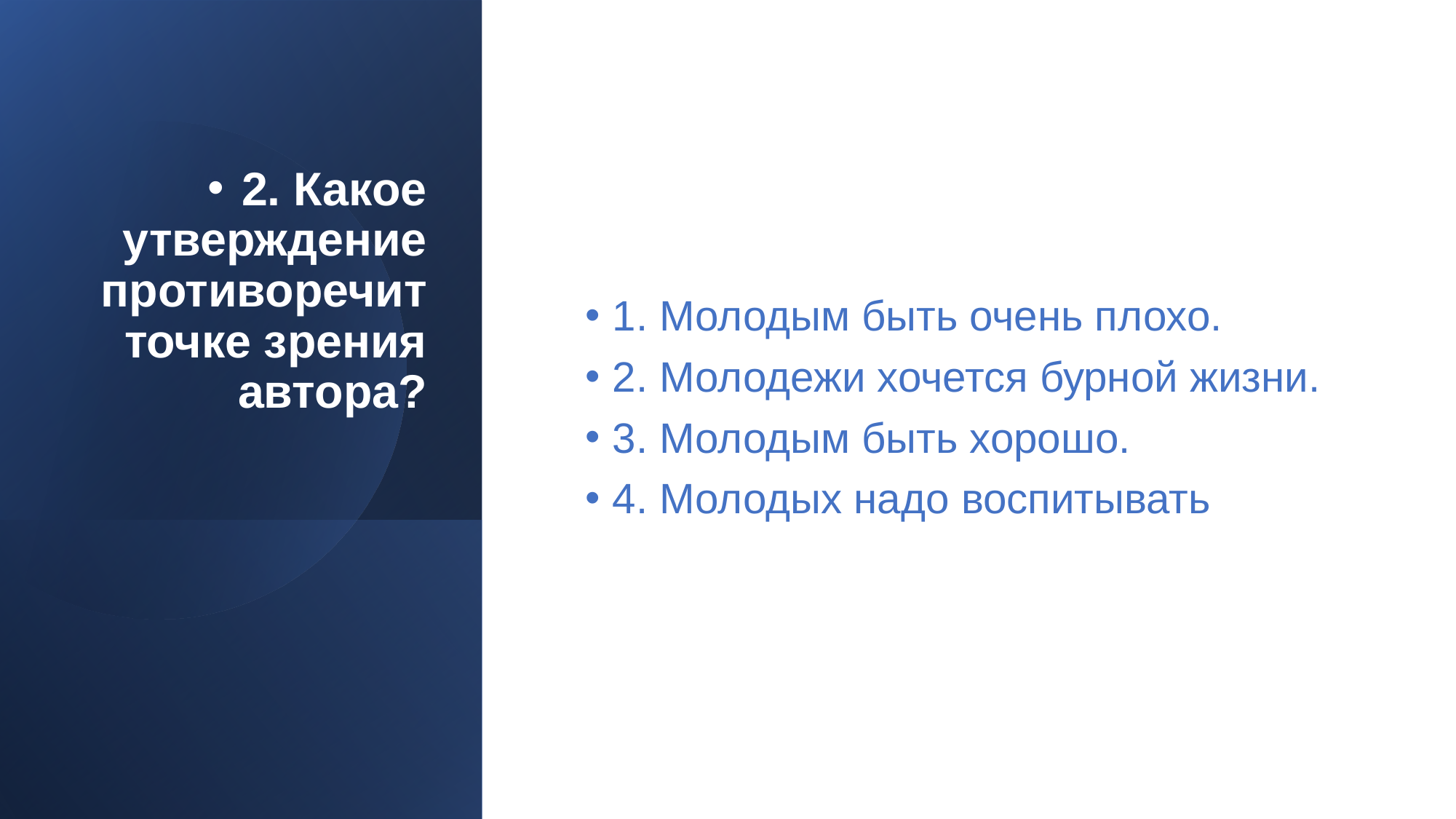

# 2. Какое утверждение противоречит точке зрения автора?

1. Молодым быть очень плохо.
2. Молодежи хочется бурной жизни.
3. Молодым быть хорошо.
4. Молодых надо воспитывать